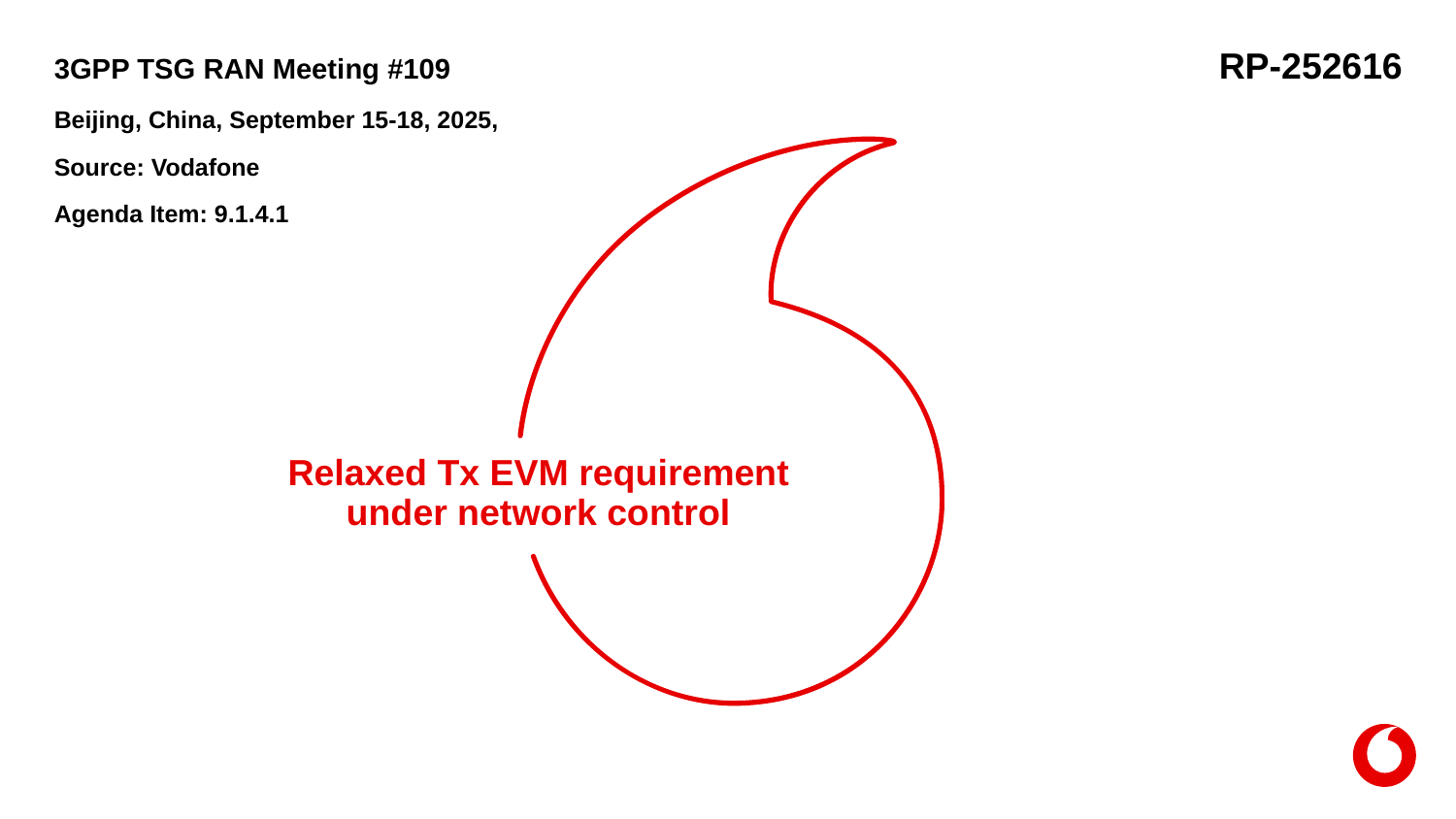

3GPP TSG RAN Meeting #109						RP-252616
Beijing, China, September 15-18, 2025,
Source: Vodafone
Agenda Item: 9.1.4.1

# Relaxed Tx EVM requirement under network control